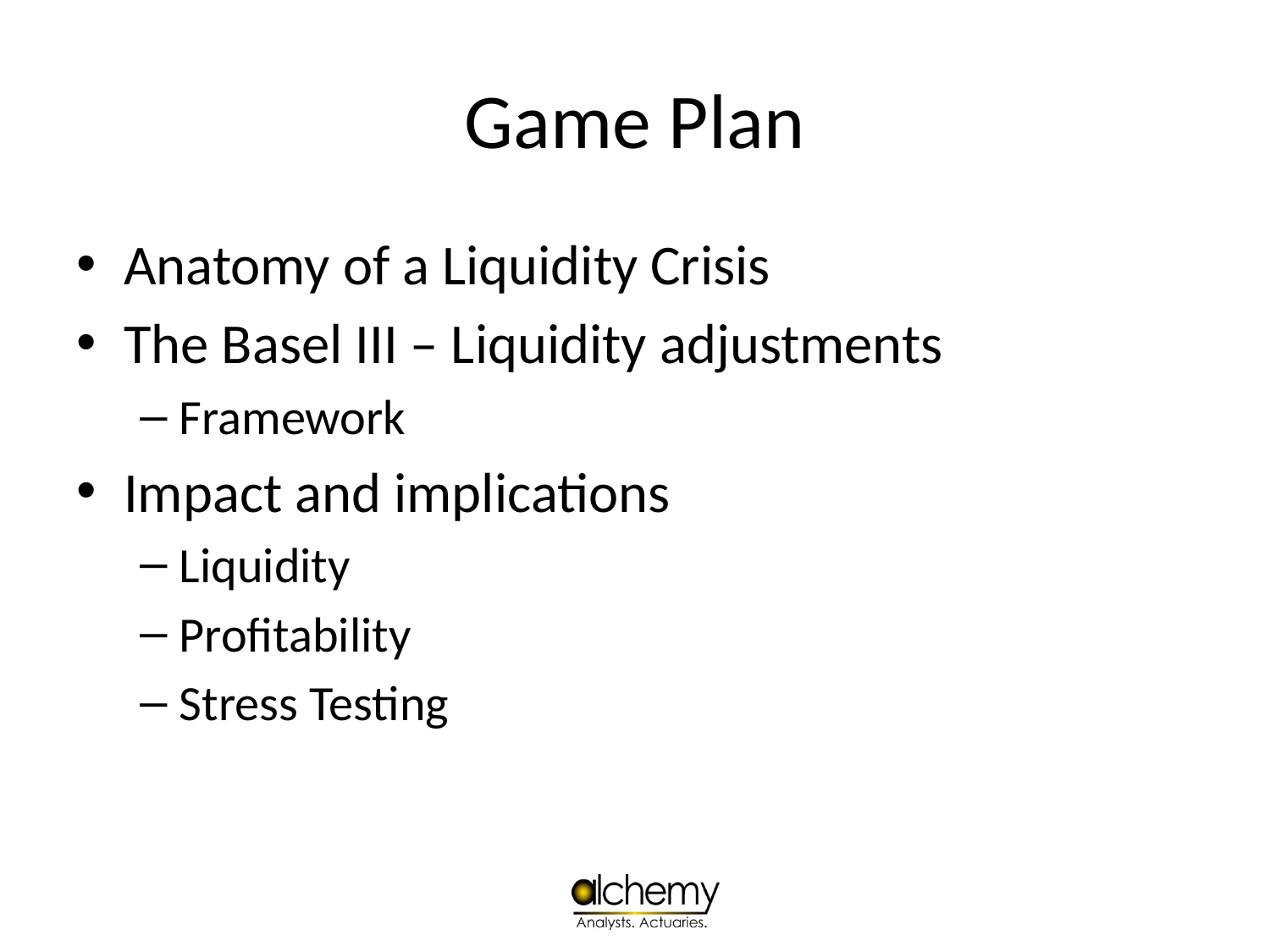

# Game Plan
Anatomy of a Liquidity Crisis
The Basel III – Liquidity adjustments
Framework
Impact and implications
Liquidity
Profitability
Stress Testing